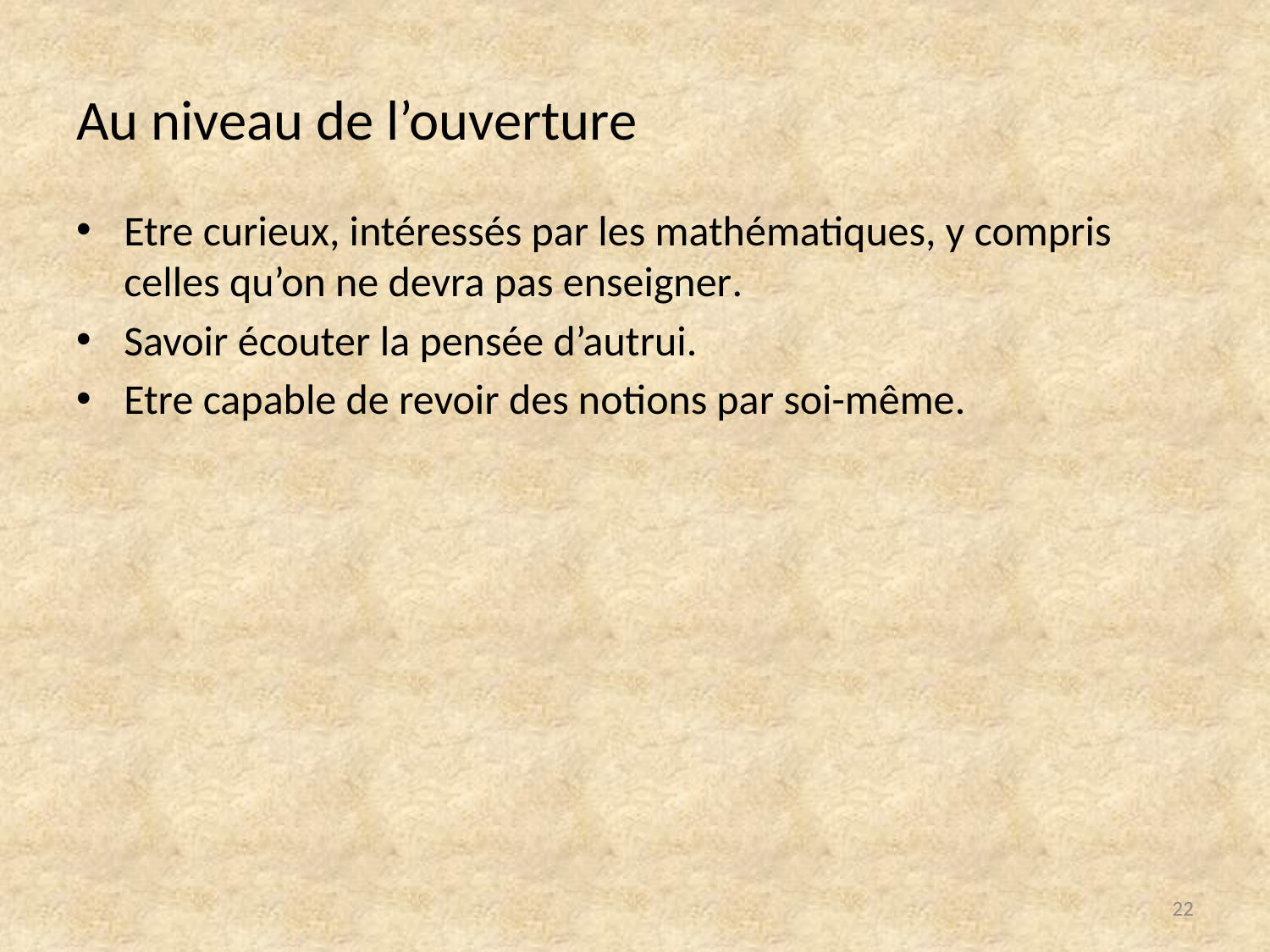

# Au niveau de l’ouverture
Etre curieux, intéressés par les mathématiques, y compris celles qu’on ne devra pas enseigner.
Savoir écouter la pensée d’autrui.
Etre capable de revoir des notions par soi-même.

22